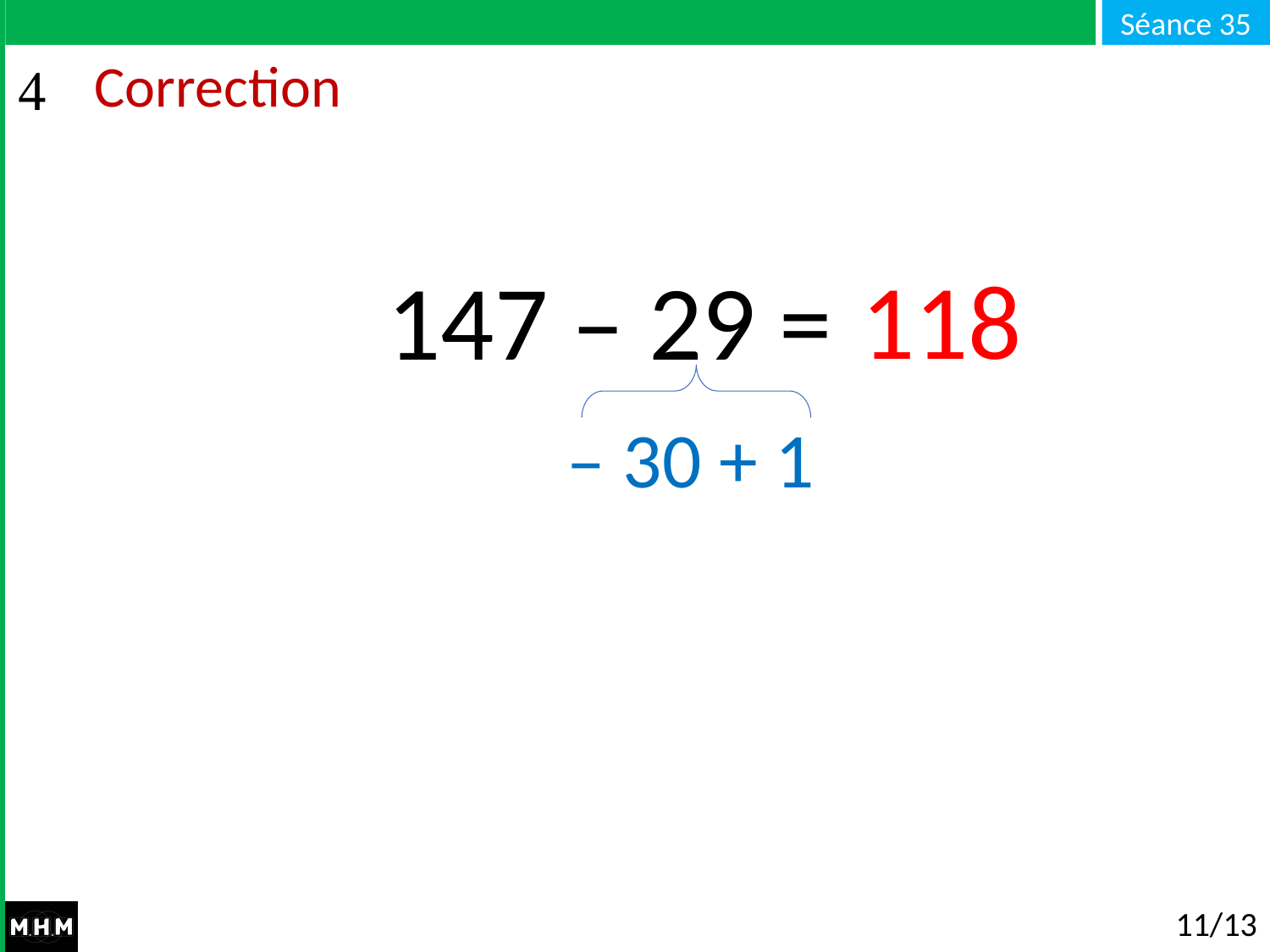

# Correction
118
147 – 29 =

– 30 + 1
11/13